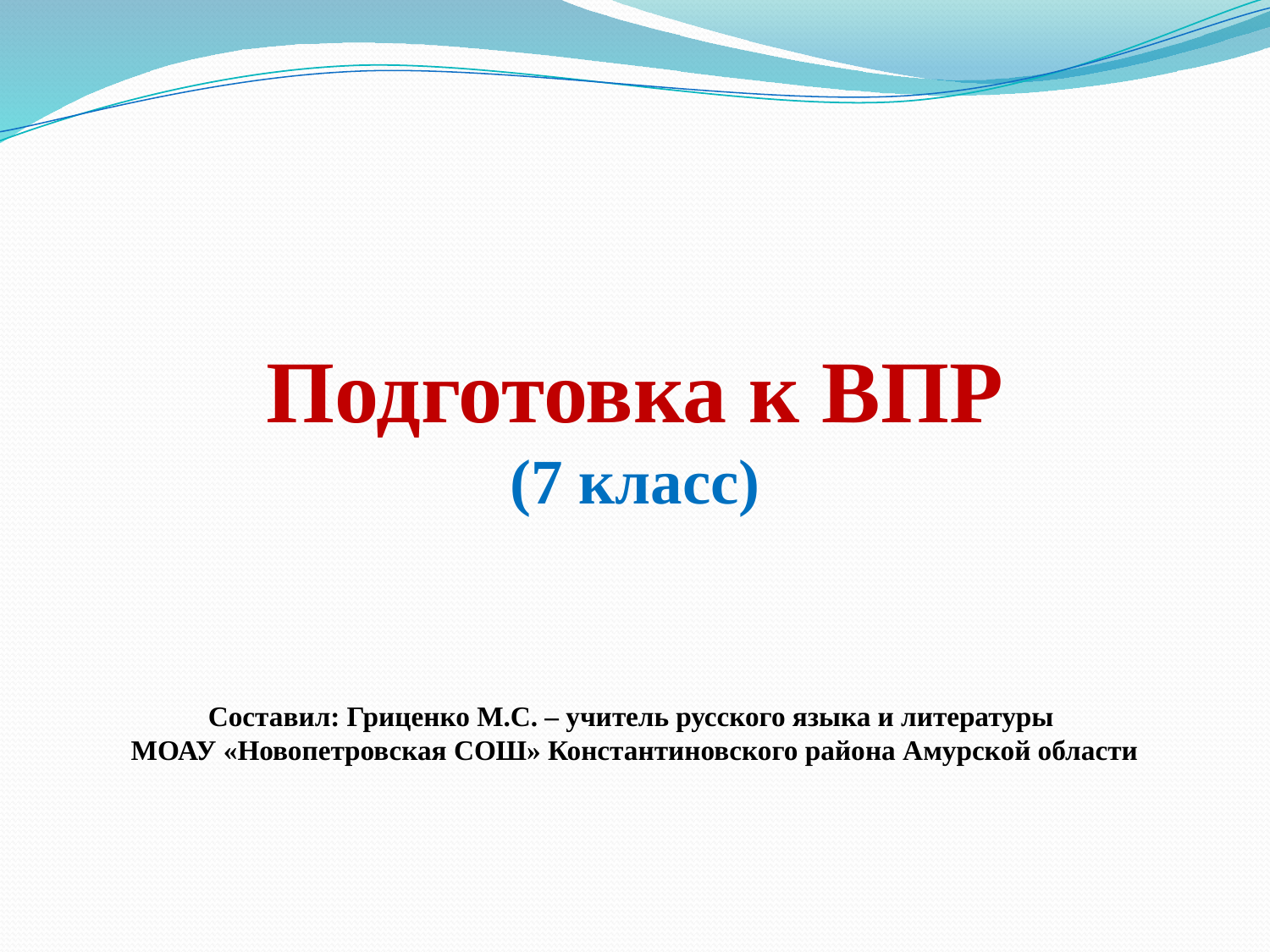

# Подготовка к ВПР (7 класс) Составил: Гриценко М.С. – учитель русского языка и литературы МОАУ «Новопетровская СОШ» Константиновского района Амурской области